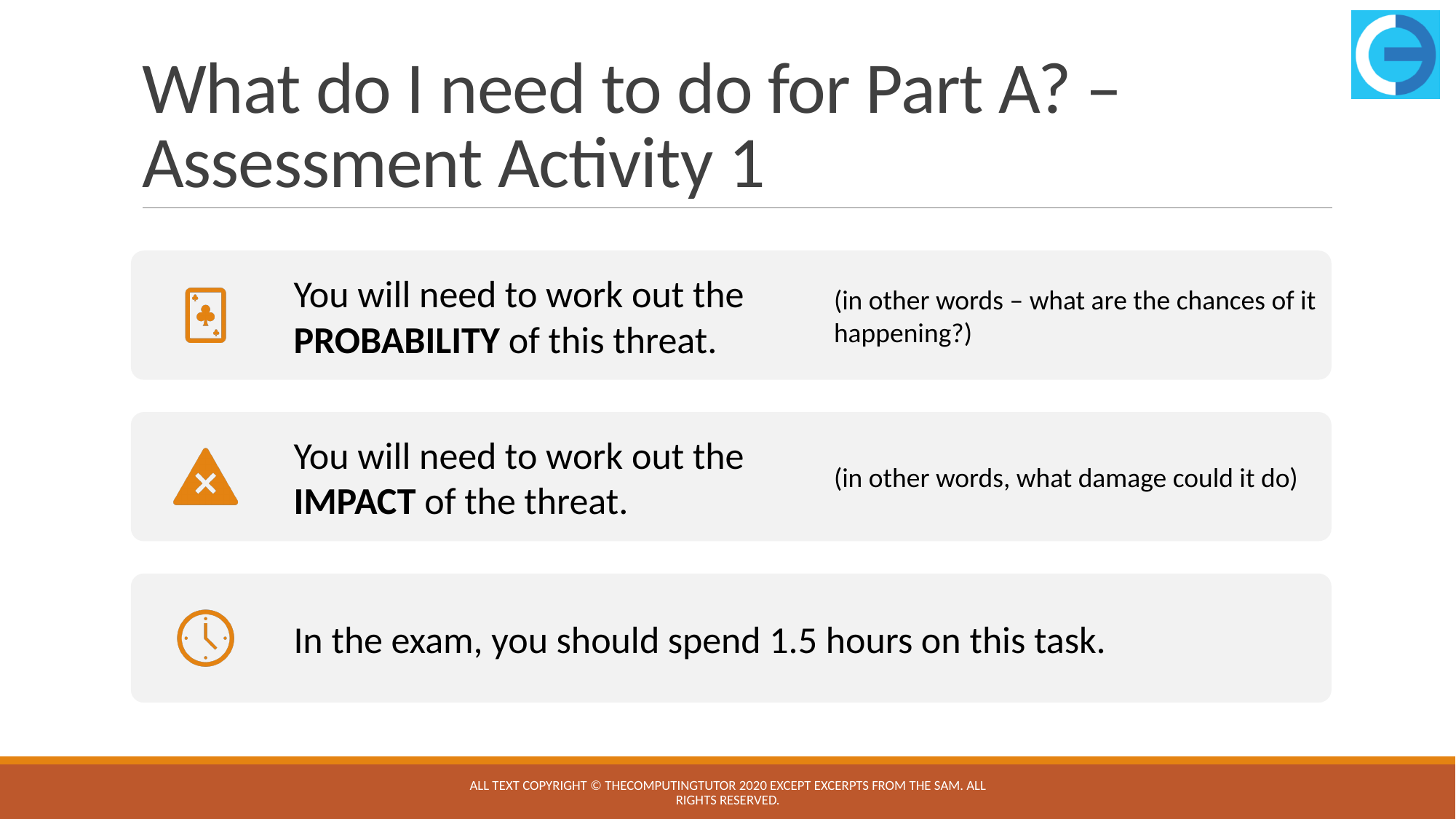

# What do I need to do for Part A? – Assessment Activity 1
You will need to work out the PROBABILITY of this threat.
(in other words – what are the chances of it happening?)
You will need to work out the IMPACT of the threat.
(in other words, what damage could it do)
In the exam, you should spend 1.5 hours on this task.
All text copyright © TheComputingTutor 2020 except excerpts from the SAM. All rights Reserved.